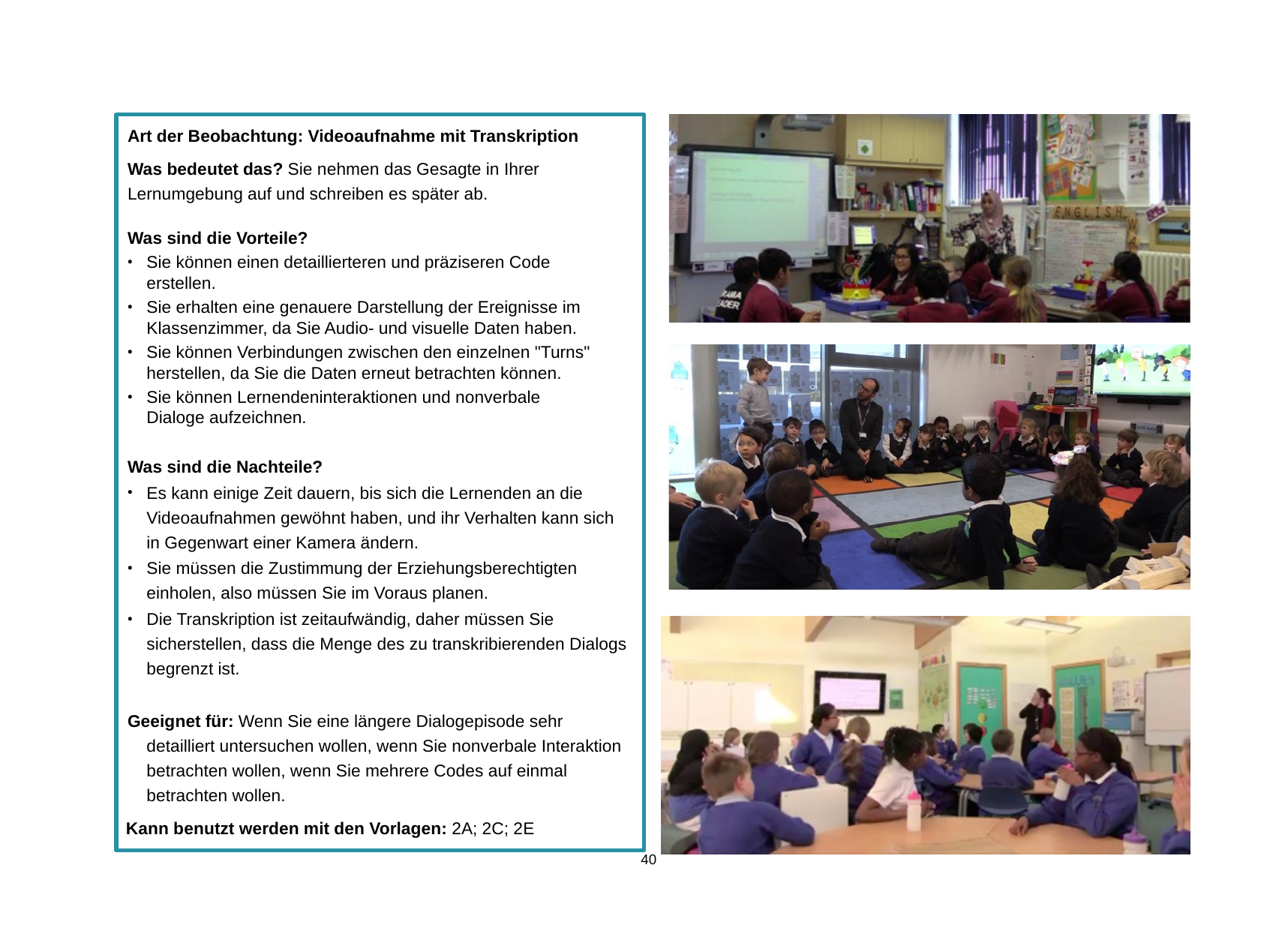

Art der Beobachtung: Videoaufnahme mit Transkription
Was bedeutet das? Sie nehmen das Gesagte in Ihrer Lernumgebung auf und schreiben es später ab.

Was sind die Vorteile?
Sie können einen detaillierteren und präziseren Code erstellen.
Sie erhalten eine genauere Darstellung der Ereignisse im Klassenzimmer, da Sie Audio- und visuelle Daten haben.
Sie können Verbindungen zwischen den einzelnen "Turns" herstellen, da Sie die Daten erneut betrachten können.
Sie können Lernendeninteraktionen und nonverbale Dialoge aufzeichnen.

Was sind die Nachteile?
Es kann einige Zeit dauern, bis sich die Lernenden an die Videoaufnahmen gewöhnt haben, und ihr Verhalten kann sich in Gegenwart einer Kamera ändern.
Sie müssen die Zustimmung der Erziehungsberechtigten einholen, also müssen Sie im Voraus planen.
Die Transkription ist zeitaufwändig, daher müssen Sie sicherstellen, dass die Menge des zu transkribierenden Dialogs begrenzt ist.

Geeignet für: Wenn Sie eine längere Dialogepisode sehr detailliert untersuchen wollen, wenn Sie nonverbale Interaktion betrachten wollen, wenn Sie mehrere Codes auf einmal betrachten wollen.
Kann benutzt werden mit den Vorlagen: 2A; 2C; 2E

40